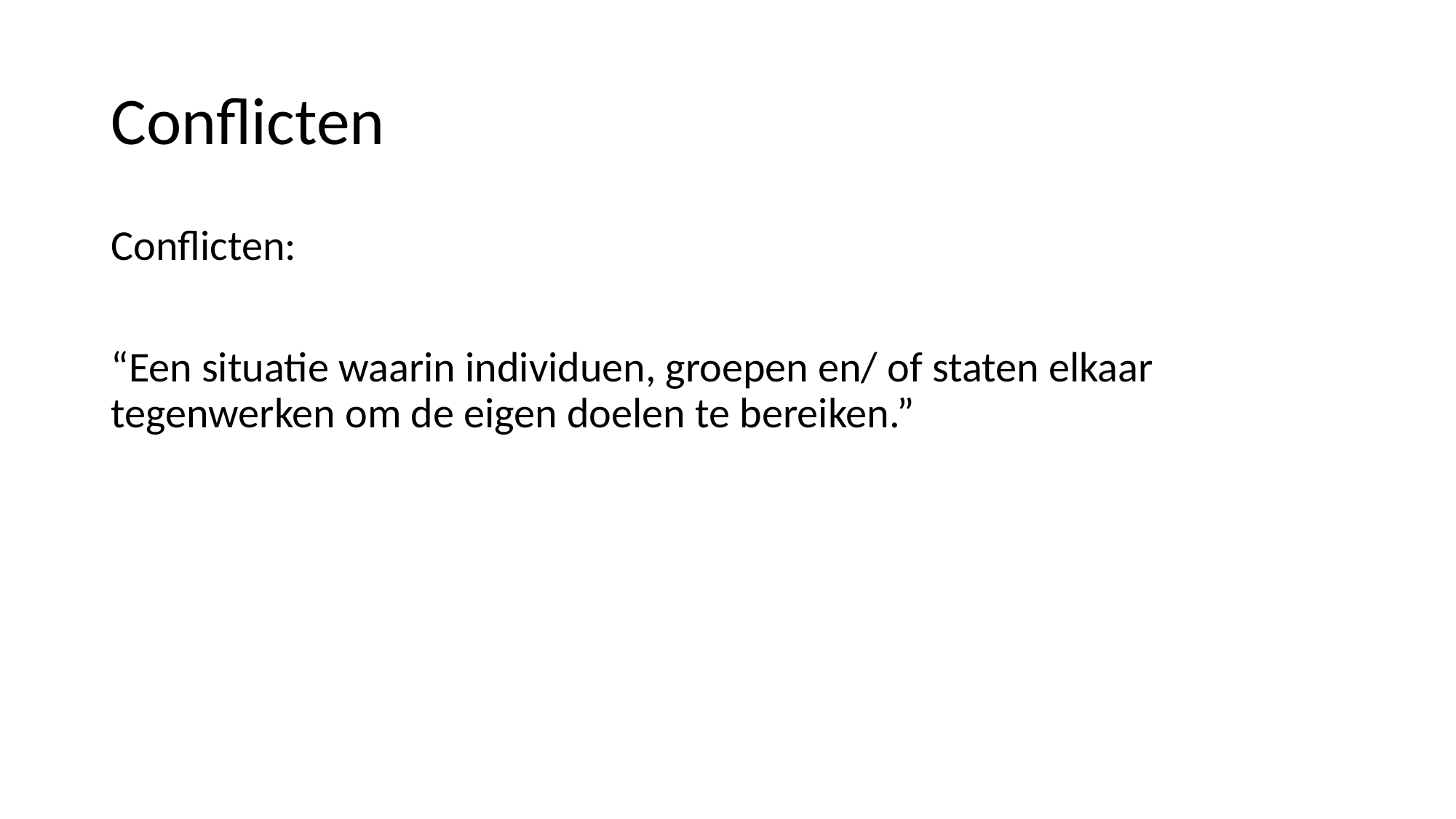

# Conflicten
Conflicten:

“Een situatie waarin individuen, groepen en/ of staten elkaar tegenwerken om de eigen doelen te bereiken.”